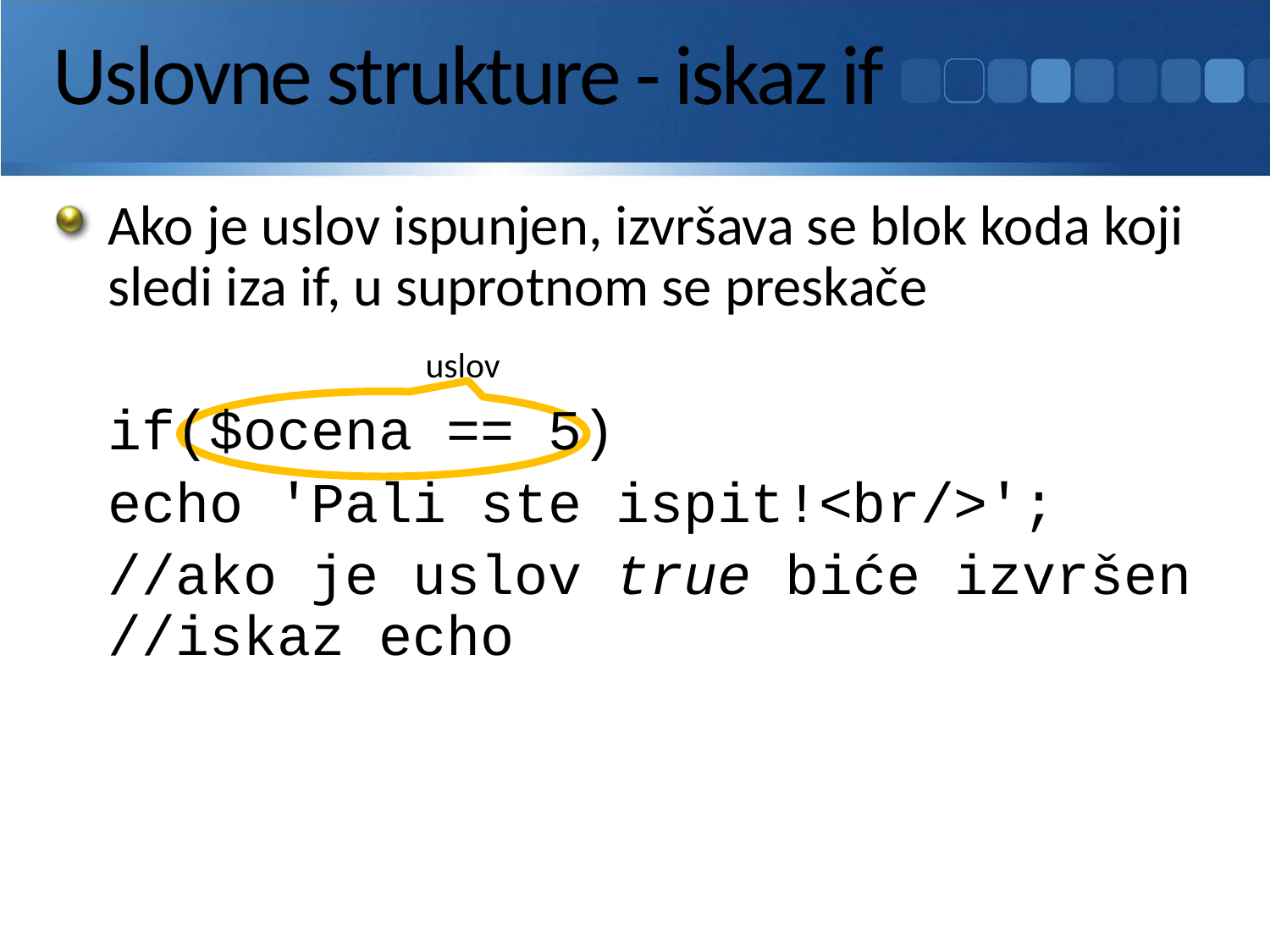

# Uslovne strukture - iskaz if
Ako je uslov ispunjen, izvršava se blok koda koji sledi iza if, u suprotnom se preskače
	                         uslov
	if($ocena == 5)
	echo 'Pali ste ispit!<br/>';
	//ako je uslov true biće izvršen //iskaz echo

Uvod u PHP
98